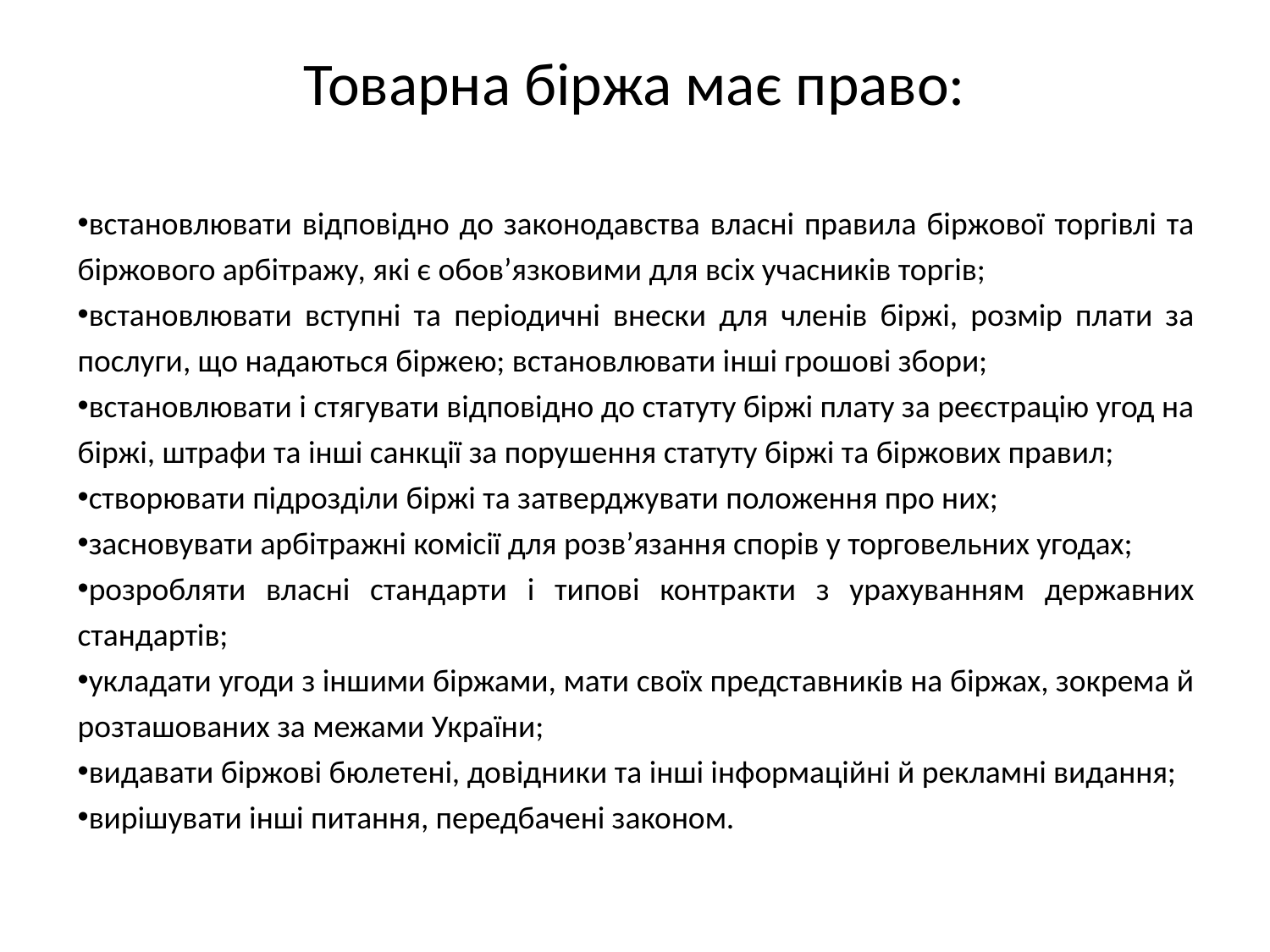

# Товарна біржа має право:

встановлювати відповідно до законодавства власні правила біржової торгівлі та біржового арбітражу, які є обов’язковими для всіх учасників торгів;
встановлювати вступні та періодичні внески для членів біржі, розмір плати за послуги, що надаються біржею; встановлювати інші грошові збори;
встановлювати і стягувати відповідно до статуту біржі плату за реєстрацію угод на біржі, штрафи та інші санкції за порушення статуту біржі та біржових правил;
створювати підрозділи біржі та затверджувати положення про них;
засновувати арбітражні комісії для розв’язання спорів у торговельних угодах;
розробляти власні стандарти і типові контракти з урахуванням державних стандартів;
укладати угоди з іншими біржами, мати своїх представників на біржах, зокрема й розташованих за межами України;
видавати біржові бюлетені, довідники та інші інформаційні й рекламні видання;
вирішувати інші питання, передбачені законом.